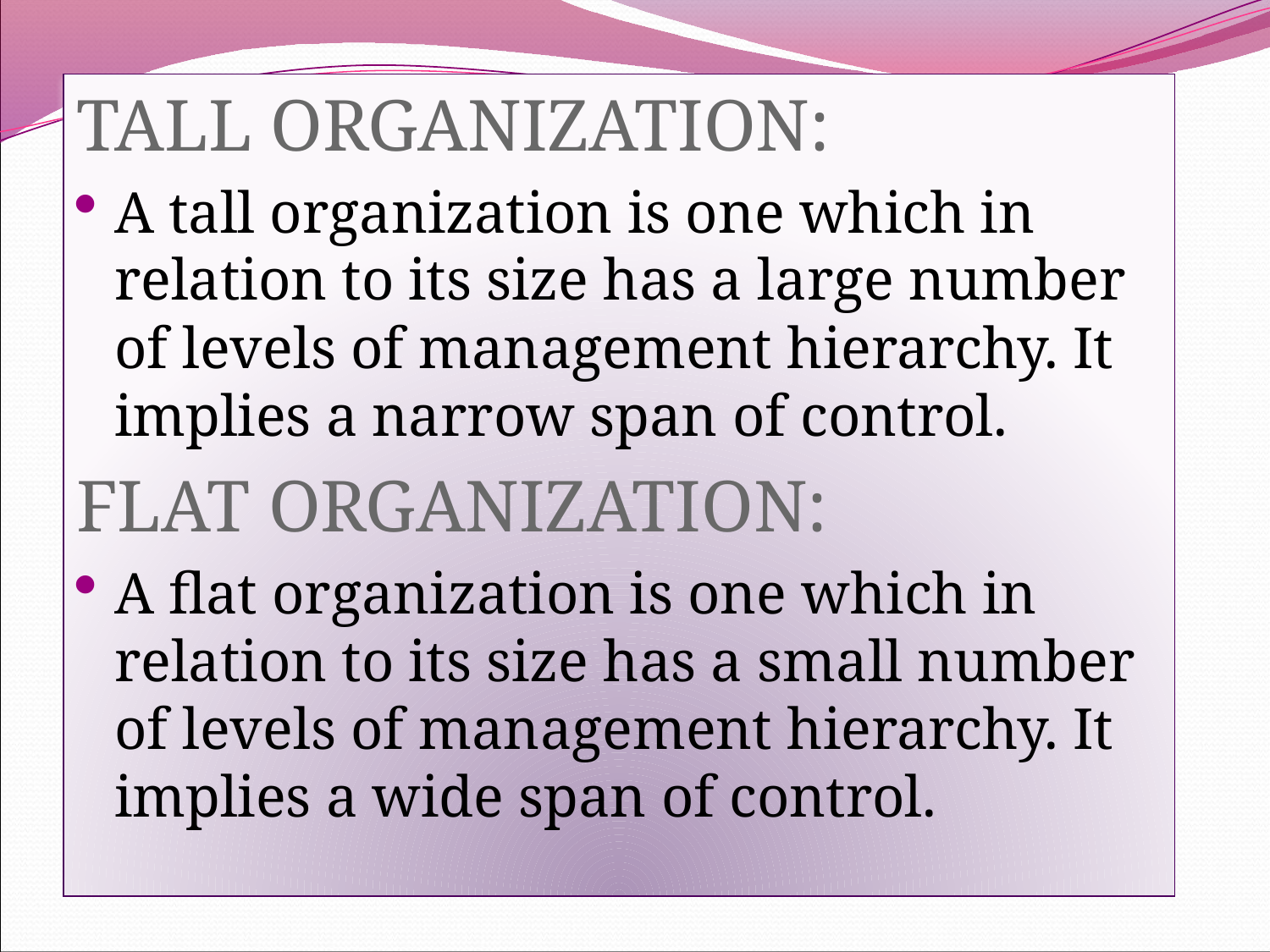

TALL ORGANIZATION:
A tall organization is one which in relation to its size has a large number of levels of management hierarchy. It implies a narrow span of control.
FLAT ORGANIZATION:
A flat organization is one which in relation to its size has a small number of levels of management hierarchy. It implies a wide span of control.